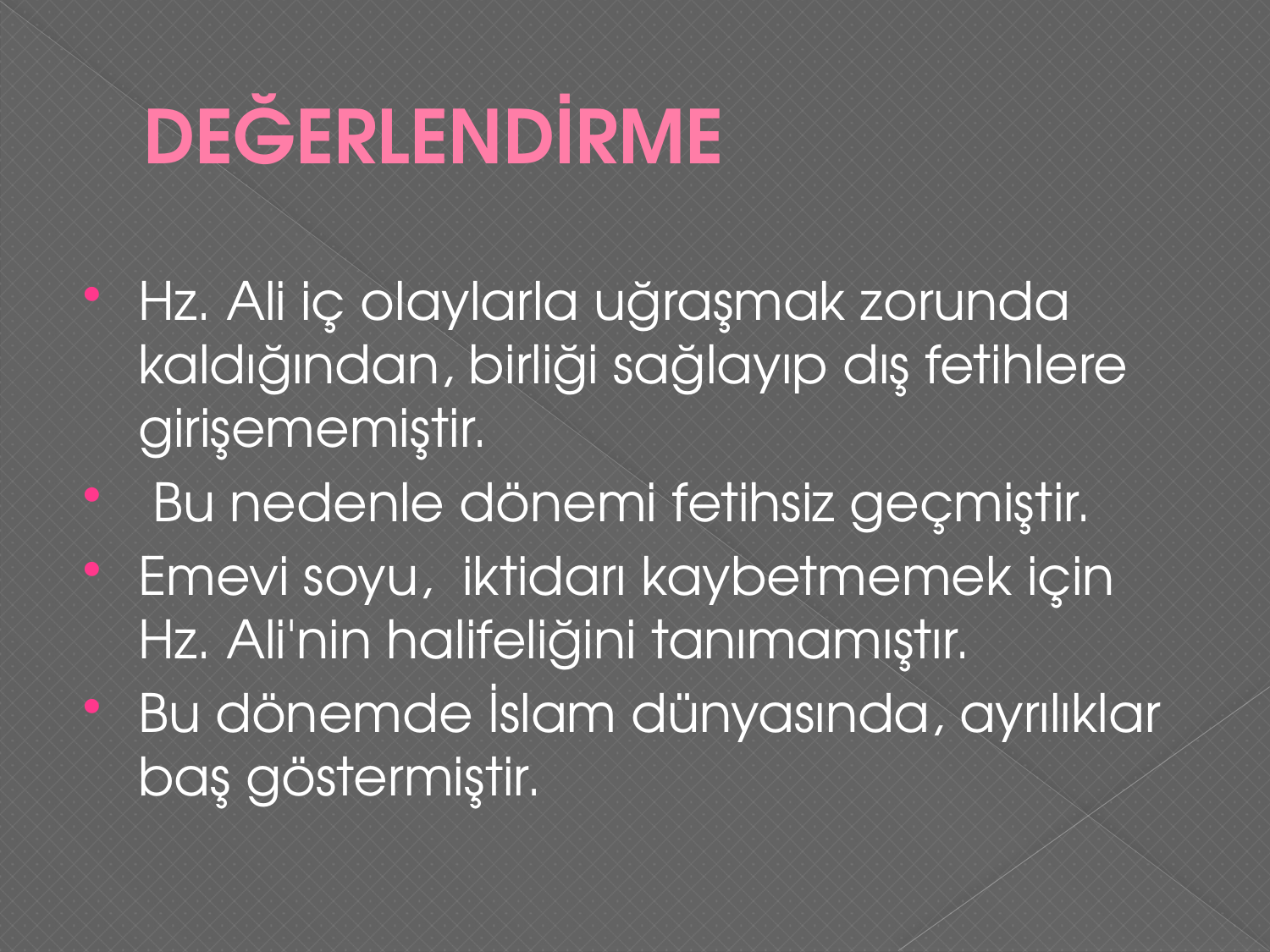

# DEĞERLENDİRME
Hz. Ali iç olaylarla uğraşmak zorunda kaldığından, birliği sağlayıp dış fetihlere girişememiştir.
 Bu nedenle dönemi fetihsiz geçmiştir.
Emevi soyu,  iktidarı kaybetmemek için Hz. Ali'nin halifeliğini tanımamıştır.
Bu dönemde İslam dünyasında, ayrılıklar baş göstermiştir.